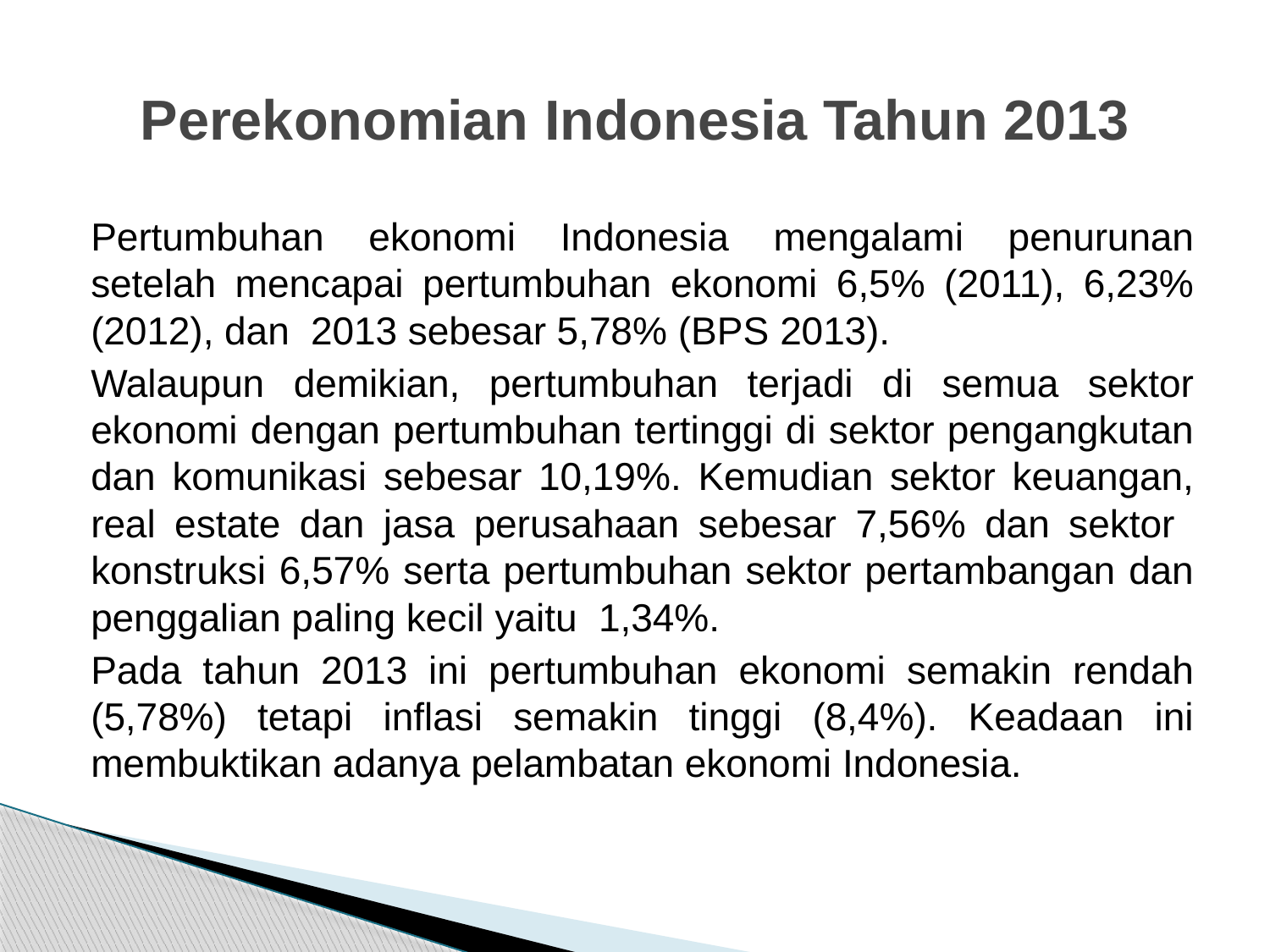

# Perekonomian Indonesia Tahun 2013
	Pertumbuhan ekonomi Indonesia mengalami penurunan setelah mencapai pertumbuhan ekonomi 6,5% (2011), 6,23% (2012), dan  2013 sebesar 5,78% (BPS 2013).
	Walaupun demikian, pertumbuhan terjadi di semua sektor ekonomi dengan pertumbuhan tertinggi di sektor pengangkutan dan komunikasi sebesar 10,19%. Kemudian sektor keuangan, real estate dan jasa perusahaan sebesar 7,56% dan sektor  konstruksi 6,57% serta pertumbuhan sektor pertambangan dan penggalian paling kecil yaitu  1,34%.
	Pada tahun 2013 ini pertumbuhan ekonomi semakin rendah (5,78%) tetapi inflasi semakin tinggi (8,4%). Keadaan ini membuktikan adanya pelambatan ekonomi Indonesia.